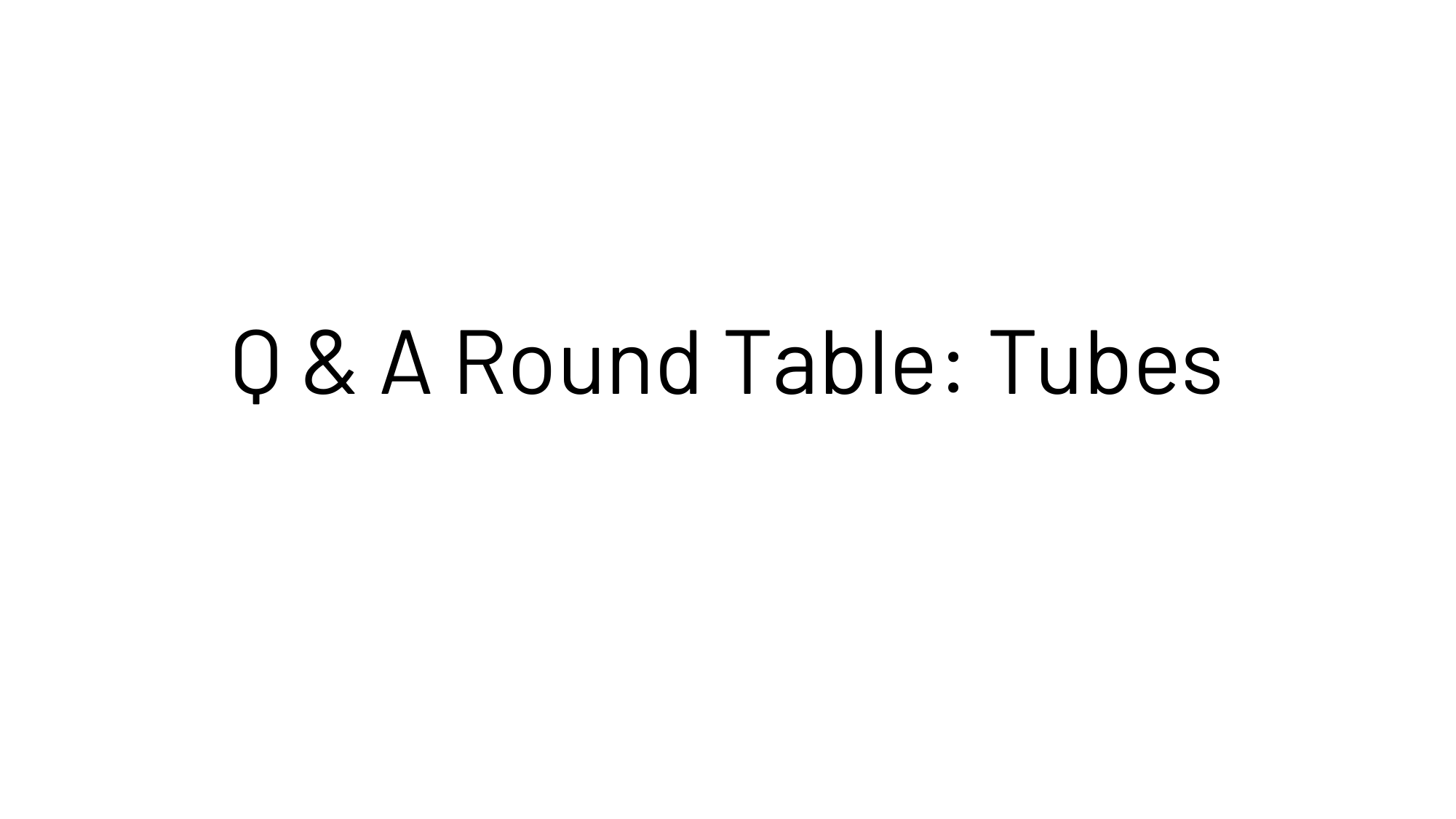

# Q & A Round Table: Tubes